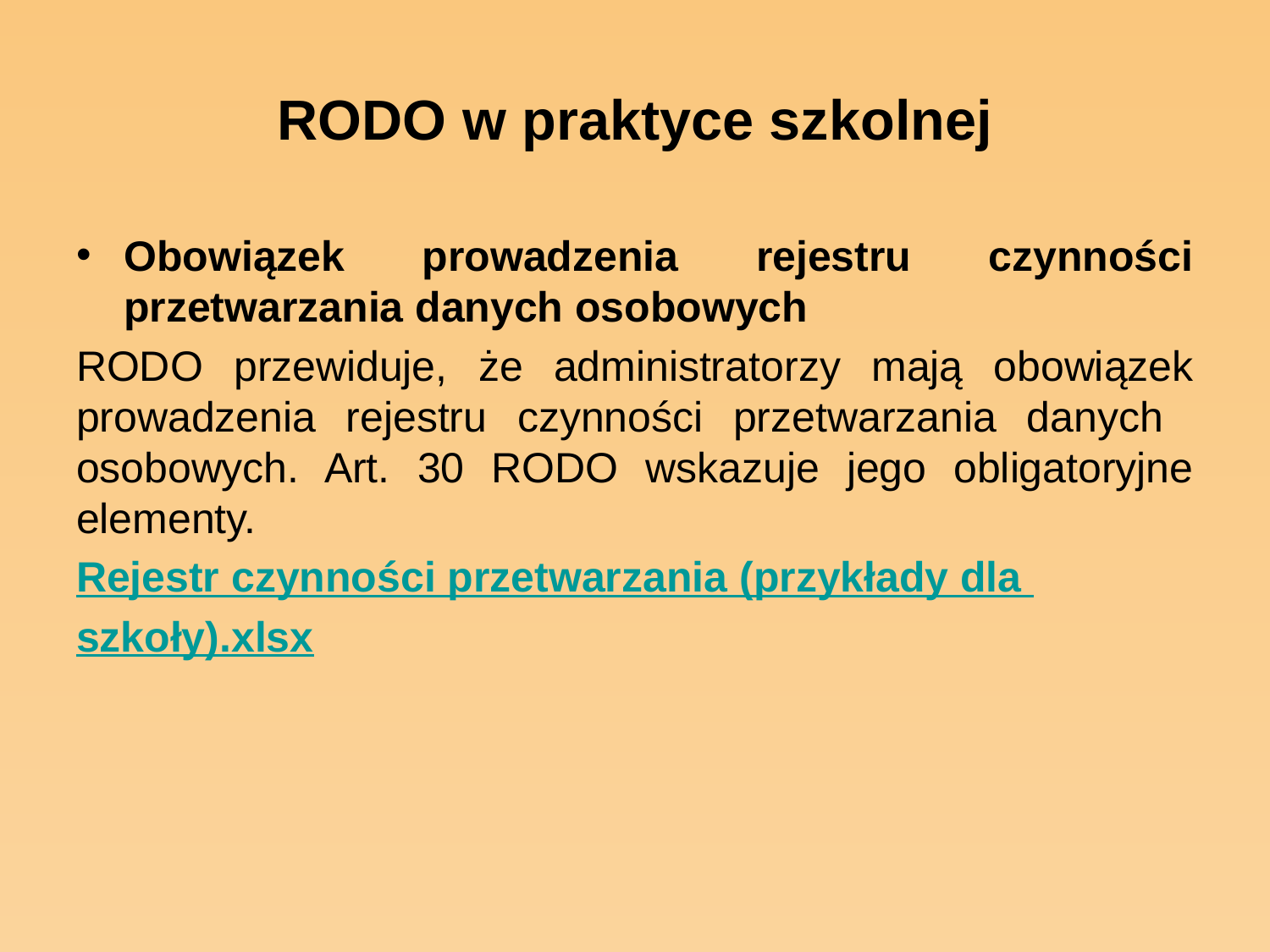

# RODO w praktyce szkolnej
Obowiązek prowadzenia rejestru czynności przetwarzania danych osobowych
RODO przewiduje, że administratorzy mają obowiązek prowadzenia rejestru czynności przetwarzania danych  osobowych. Art. 30 RODO wskazuje jego obligatoryjne elementy.
Rejestr czynności przetwarzania (przykłady dla
szkoły).xlsx